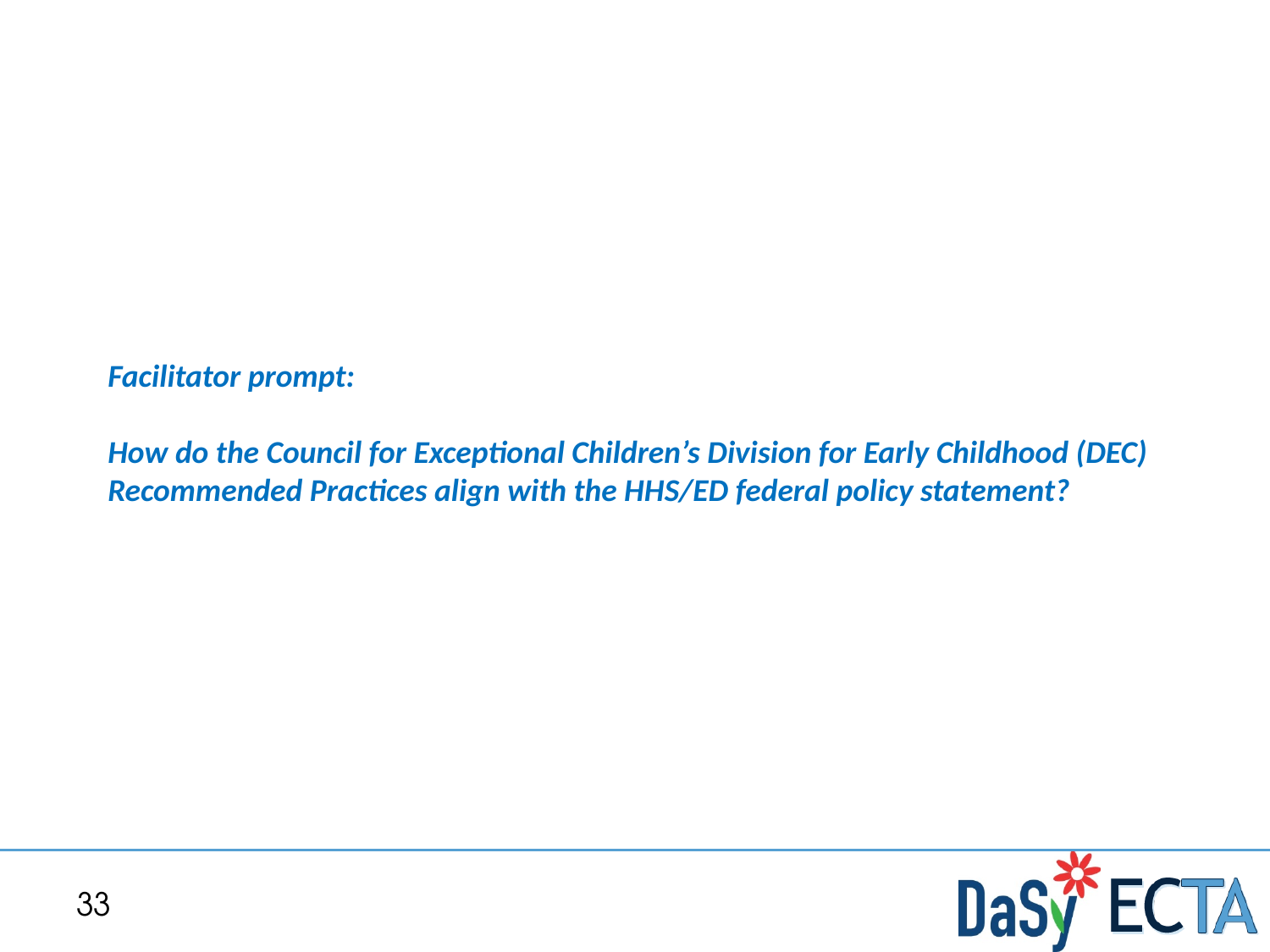

Facilitator prompt:

How do the Council for Exceptional Children’s Division for Early Childhood (DEC) Recommended Practices align with the HHS/ED federal policy statement?
33